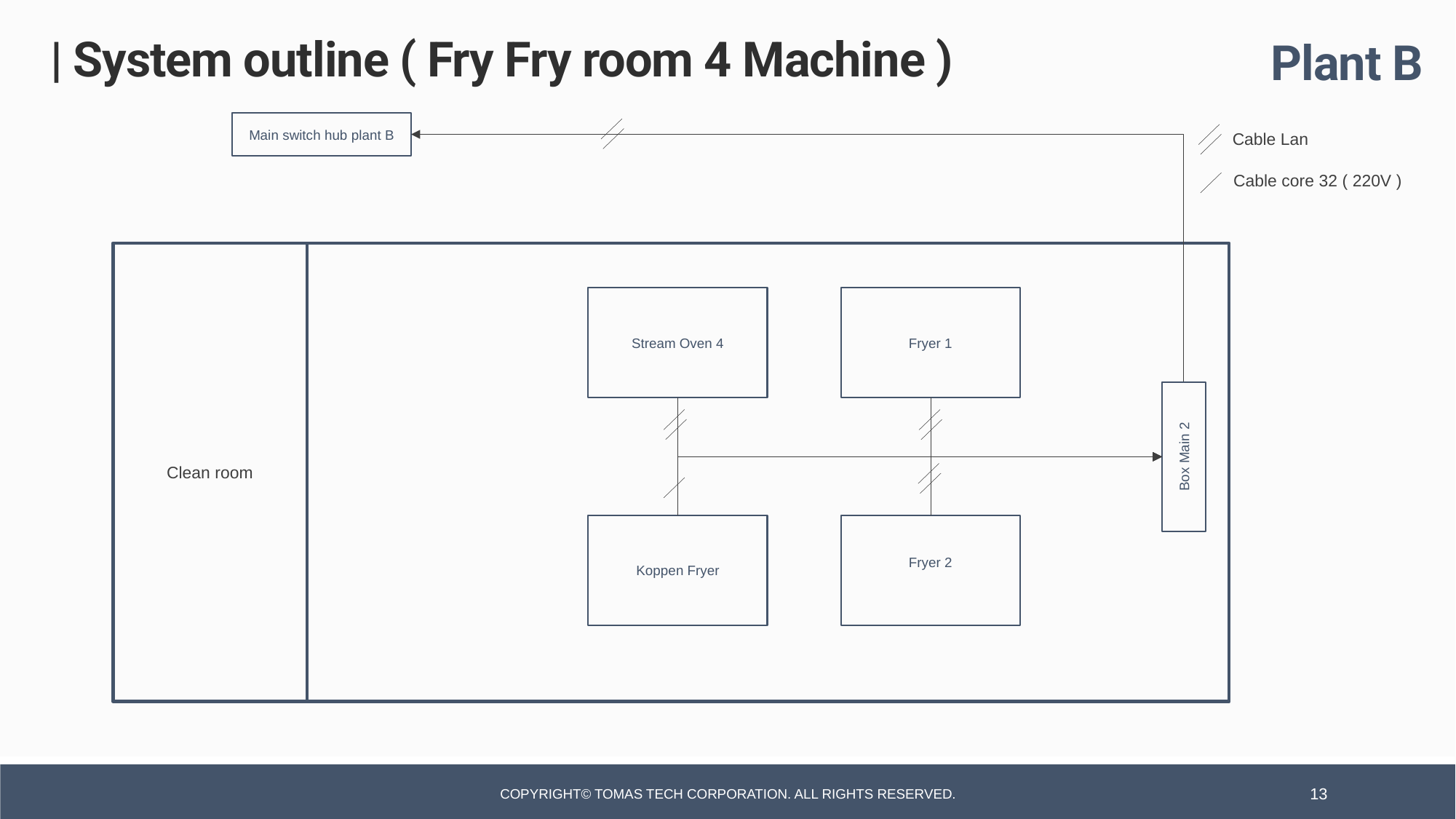

| System outline ( Fry Fry room 4 Machine )
Plant B
Main switch hub plant B
Cable Lan
Cable core 32 ( 220V )

Clean room

Stream Oven 4
Fryer 1
Box Main 2
Koppen Fryer
Fryer 2

COPYRIGHT© TOMAS TECH CORPORATION. ALL RIGHTS RESERVED.
13